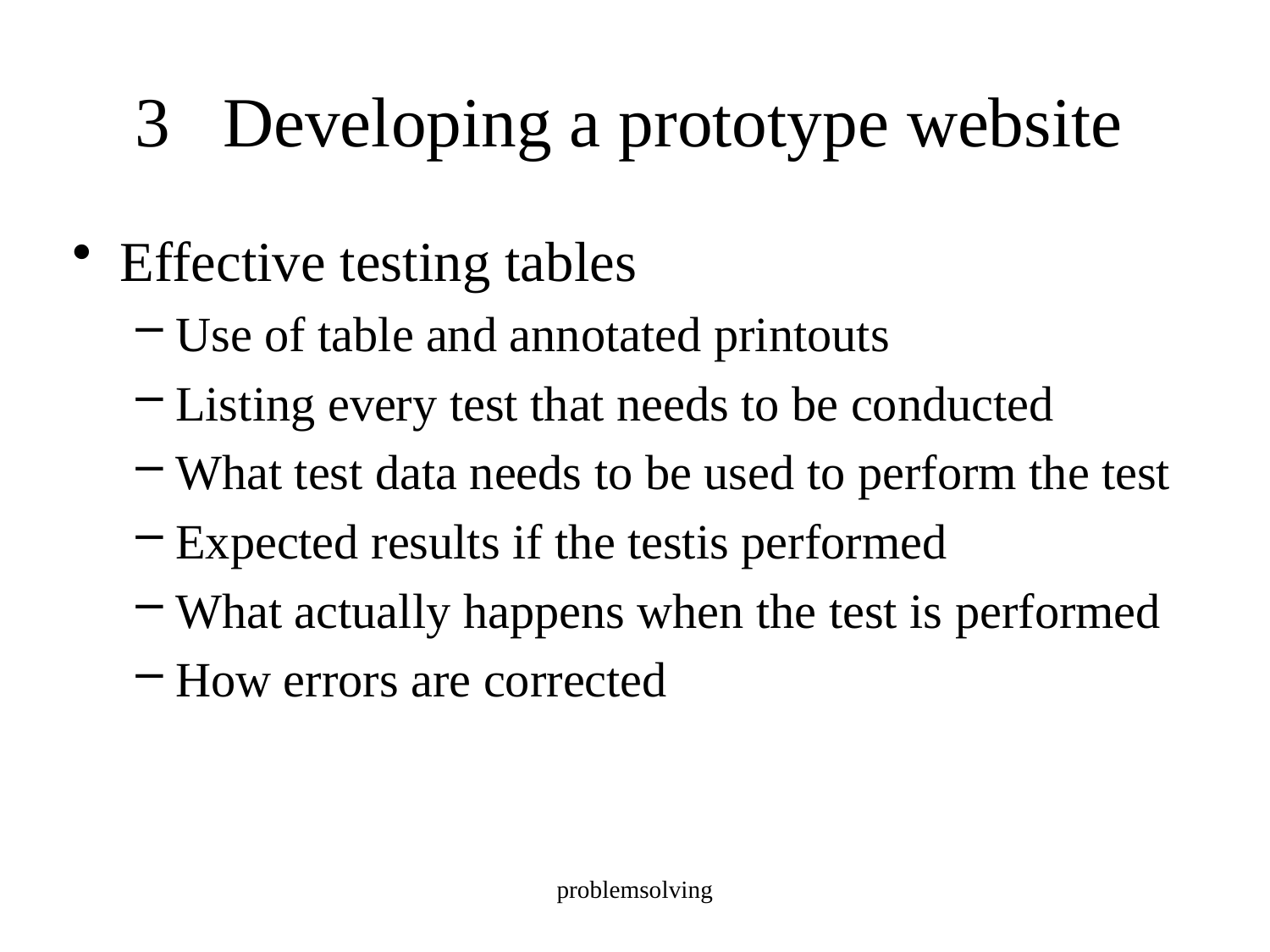

# 3   Developing a prototype website
Effective testing tables
Use of table and annotated printouts
Listing every test that needs to be conducted
What test data needs to be used to perform the test
Expected results if the testis performed
What actually happens when the test is performed
How errors are corrected
problemsolving